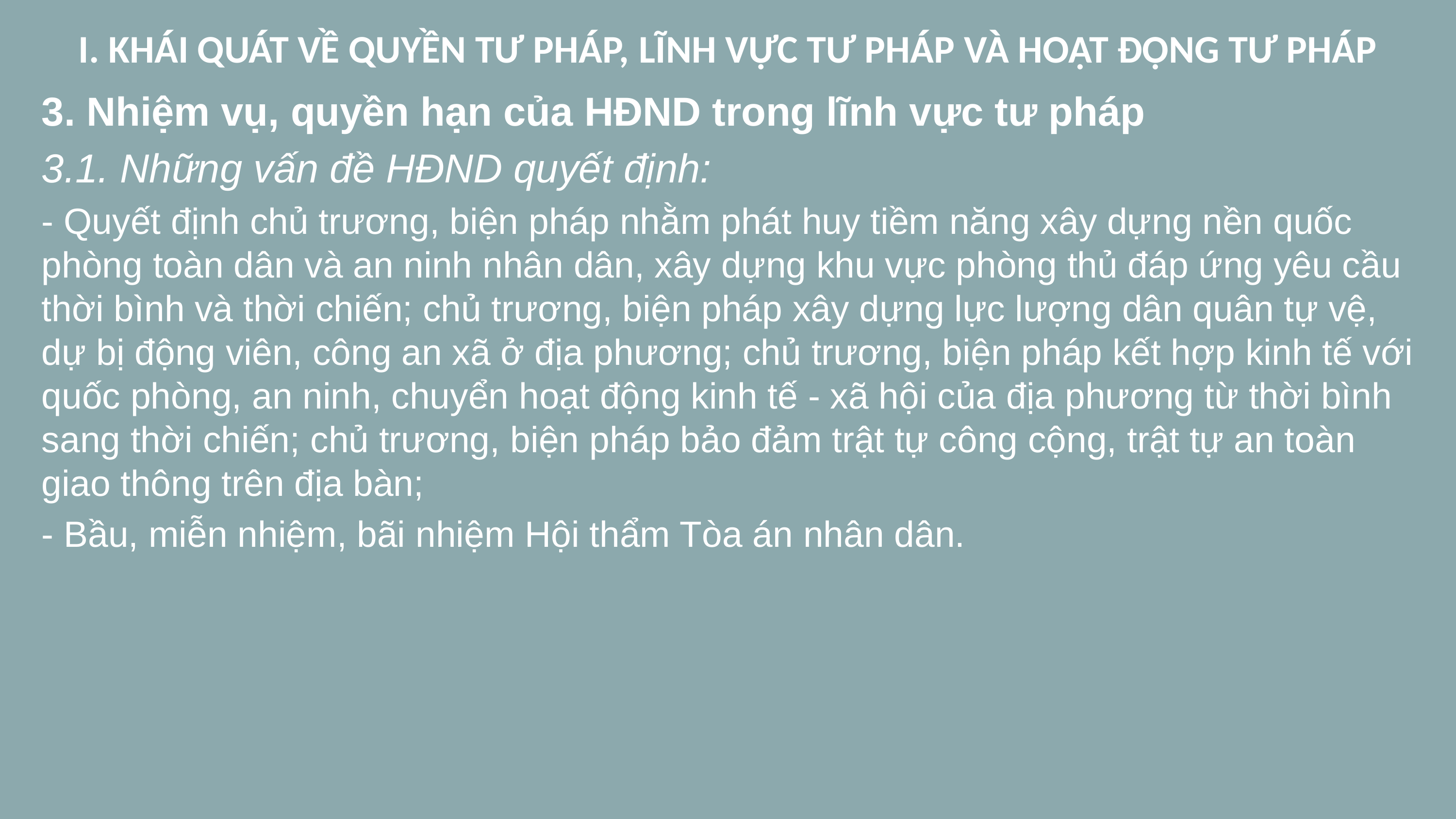

# I. KHÁI QUÁT VỀ QUYỀN TƯ PHÁP, LĨNH VỰC TƯ PHÁP VÀ HOẠT ĐỘNG TƯ PHÁP
3. Nhiệm vụ, quyền hạn của HĐND trong lĩnh vực tư pháp
3.1. Những vấn đề HĐND quyết định:
- Quyết định chủ trương, biện pháp nhằm phát huy tiềm năng xây dựng nền quốc phòng toàn dân và an ninh nhân dân, xây dựng khu vực phòng thủ đáp ứng yêu cầu thời bình và thời chiến; chủ trương, biện pháp xây dựng lực lượng dân quân tự vệ, dự bị động viên, công an xã ở địa phương; chủ trương, biện pháp kết hợp kinh tế với quốc phòng, an ninh, chuyển hoạt động kinh tế - xã hội của địa phương từ thời bình sang thời chiến; chủ trương, biện pháp bảo đảm trật tự công cộng, trật tự an toàn giao thông trên địa bàn;
- Bầu, miễn nhiệm, bãi nhiệm Hội thẩm Tòa án nhân dân.